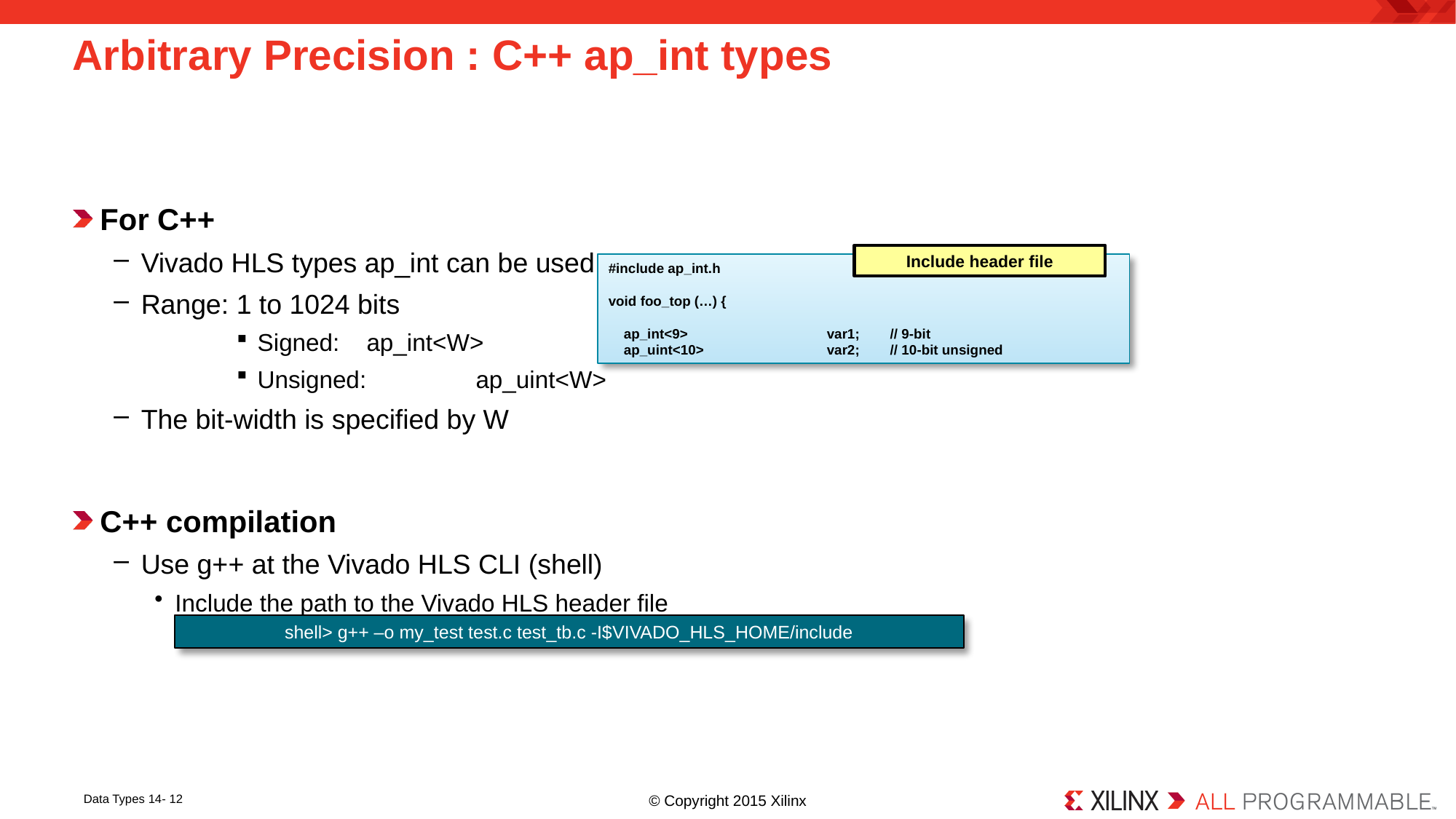

# Arbitrary Precision : C++ ap_int types
For C++
Vivado HLS types ap_int can be used
Range: 1 to 1024 bits
Signed:	ap_int<W>
Unsigned:	ap_uint<W>
The bit-width is specified by W

C++ compilation
Use g++ at the Vivado HLS CLI (shell)
Include the path to the Vivado HLS header file

Include header file
#include ap_int.h

void foo_top (…) {

    ap_int<9> 		var1;        // 9-bit
    ap_uint<10> 		var2;        // 10-bit unsigned
shell> g++ –o my_test test.c test_tb.c -I$VIVADO_HLS_HOME/include
14- 12
Data Types 14- 12
© Copyright 2015 Xilinx